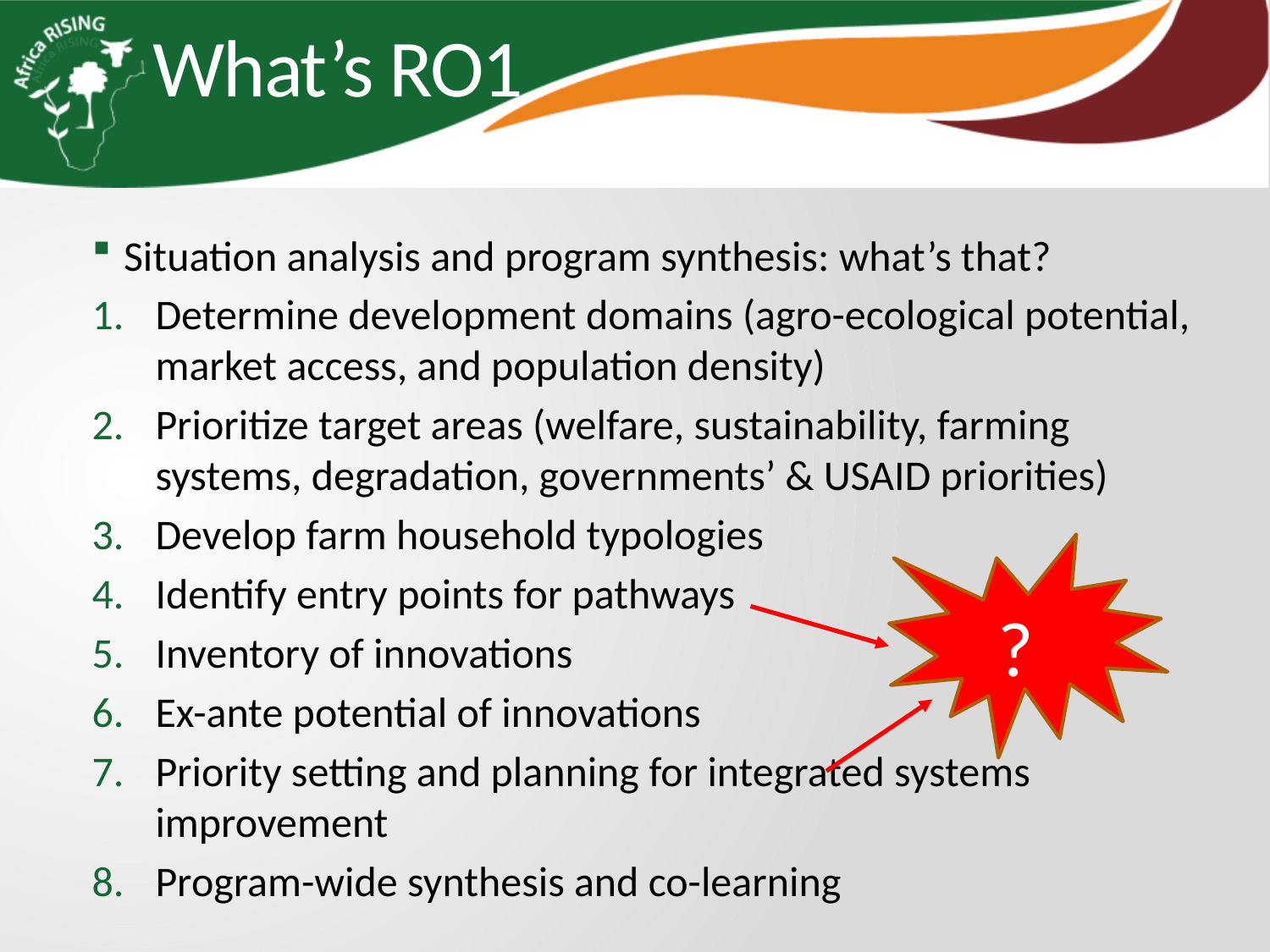

# What’s RO1
Situation analysis and program synthesis: what’s that?
Determine development domains (agro-ecological potential, market access, and population density)
Prioritize target areas (welfare, sustainability, farming systems, degradation, governments’ & USAID priorities)
Develop farm household typologies
Identify entry points for pathways
Inventory of innovations
Ex-ante potential of innovations
Priority setting and planning for integrated systems improvement
Program-wide synthesis and co-learning

?